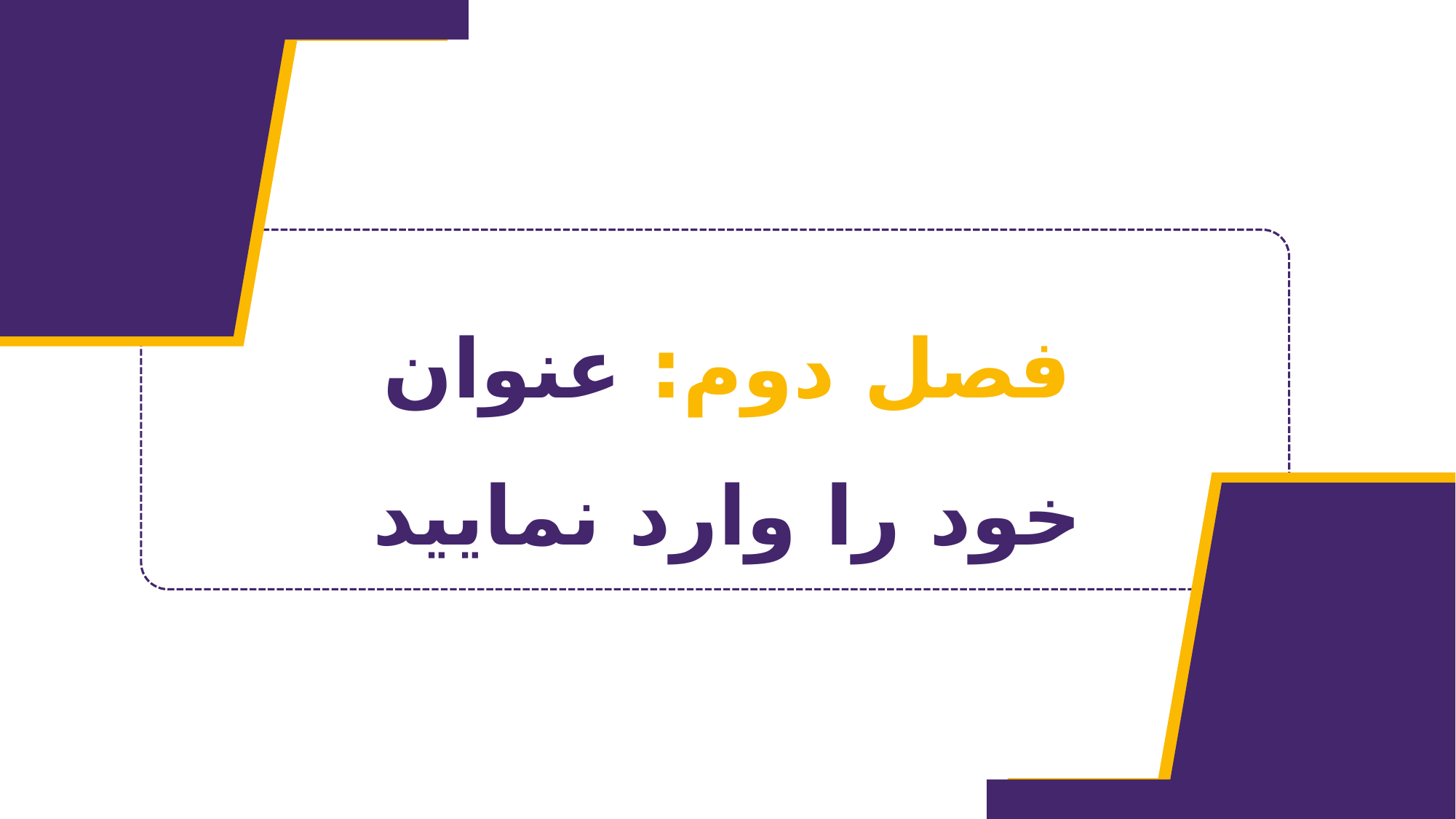

فصل دوم: عنوان خود را وارد نمایید